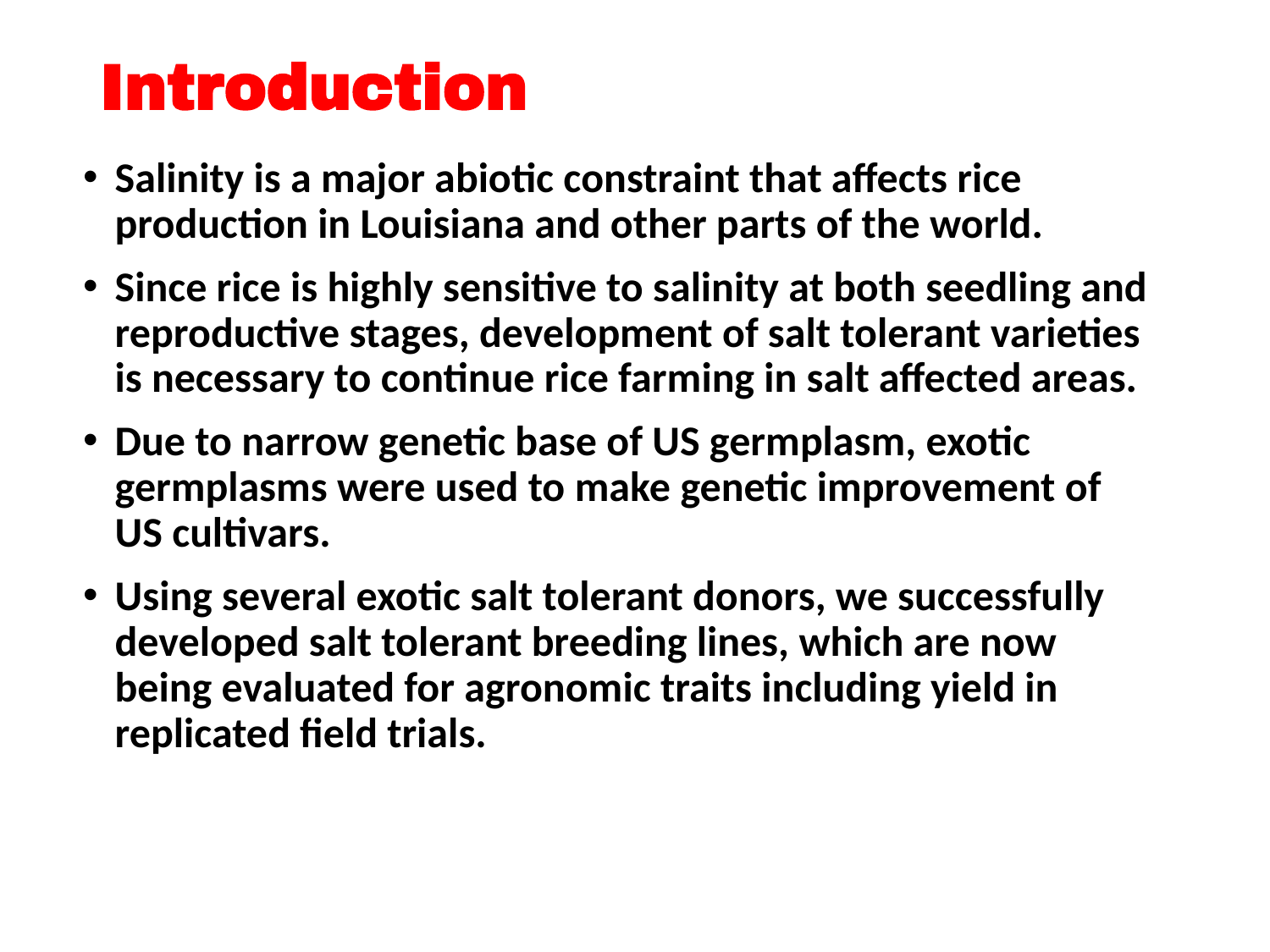

# Introduction
Salinity is a major abiotic constraint that affects rice production in Louisiana and other parts of the world.
Since rice is highly sensitive to salinity at both seedling and reproductive stages, development of salt tolerant varieties is necessary to continue rice farming in salt affected areas.
Due to narrow genetic base of US germplasm, exotic germplasms were used to make genetic improvement of US cultivars.
Using several exotic salt tolerant donors, we successfully developed salt tolerant breeding lines, which are now being evaluated for agronomic traits including yield in replicated field trials.